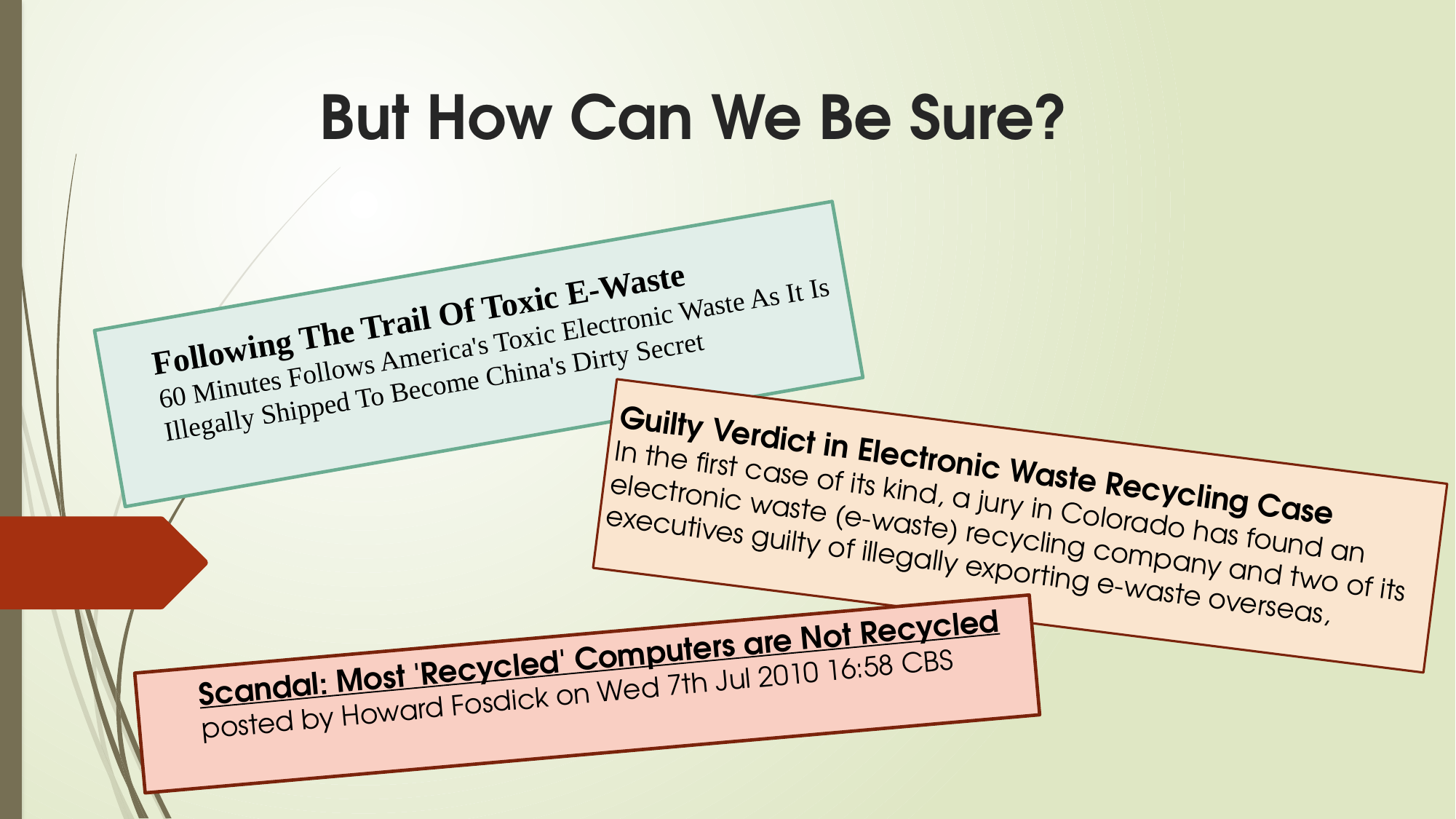

# But How Can We Be Sure?

Following The Trail Of Toxic E-Waste
60 Minutes Follows America's Toxic Electronic Waste As It Is Illegally Shipped To Become China's Dirty Secret

Guilty Verdict in Electronic Waste Recycling Case
In the first case of its kind, a jury in Colorado has found an electronic waste (e-waste) recycling company and two of its executives guilty of illegally exporting e-waste overseas,

Scandal: Most 'Recycled' Computers are Not Recycled
posted by Howard Fosdick on Wed 7th Jul 2010 16:58 CBS